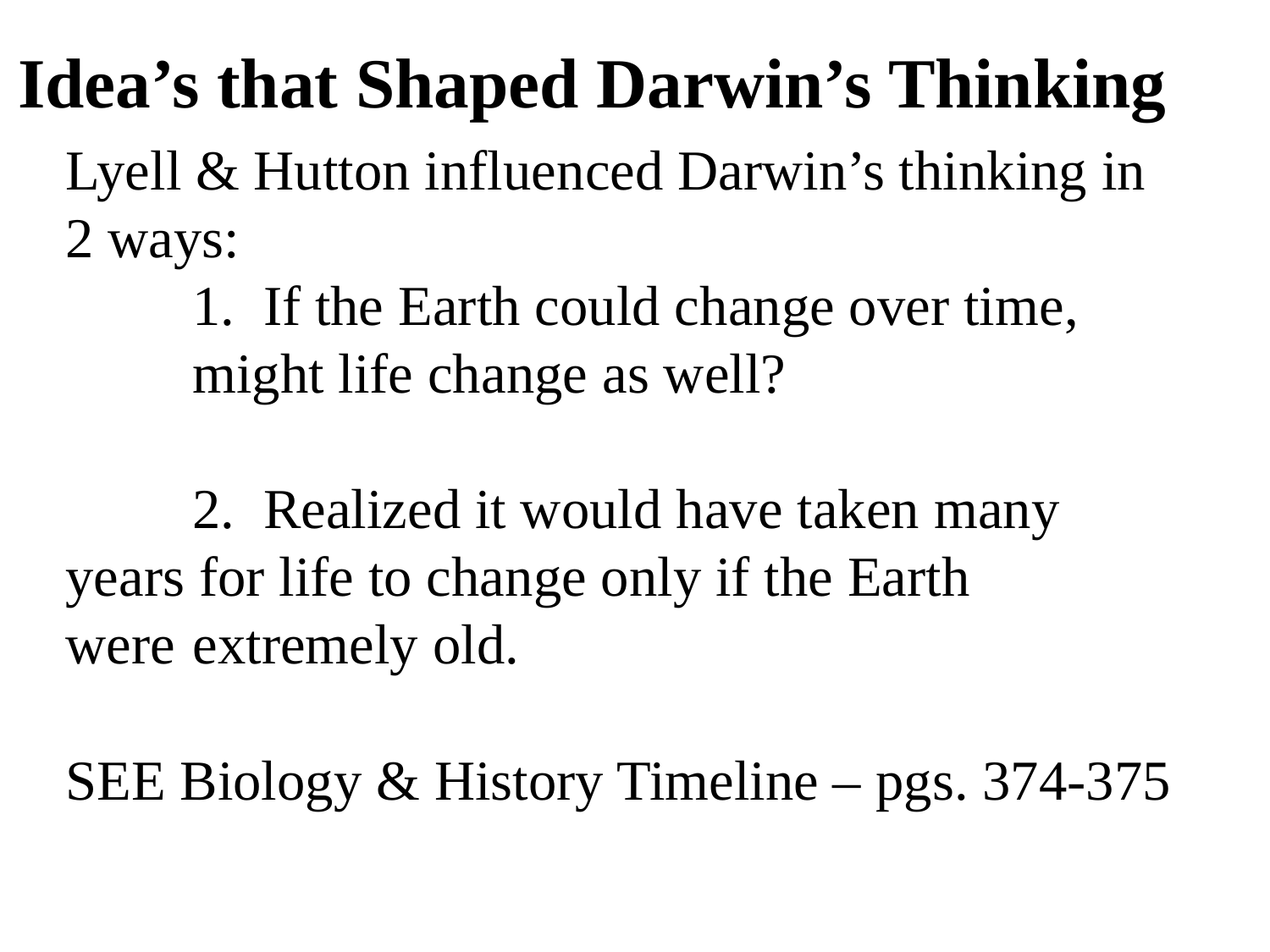

# Idea’s that Shaped Darwin’s Thinking
Lyell & Hutton influenced Darwin’s thinking in 2 ways:
	1.  If the Earth could change over time, 	might life change as well?

	2.  Realized it would have taken many 	years for life to change only if the Earth 	were 	extremely old.

SEE Biology & History Timeline – pgs. 374-375